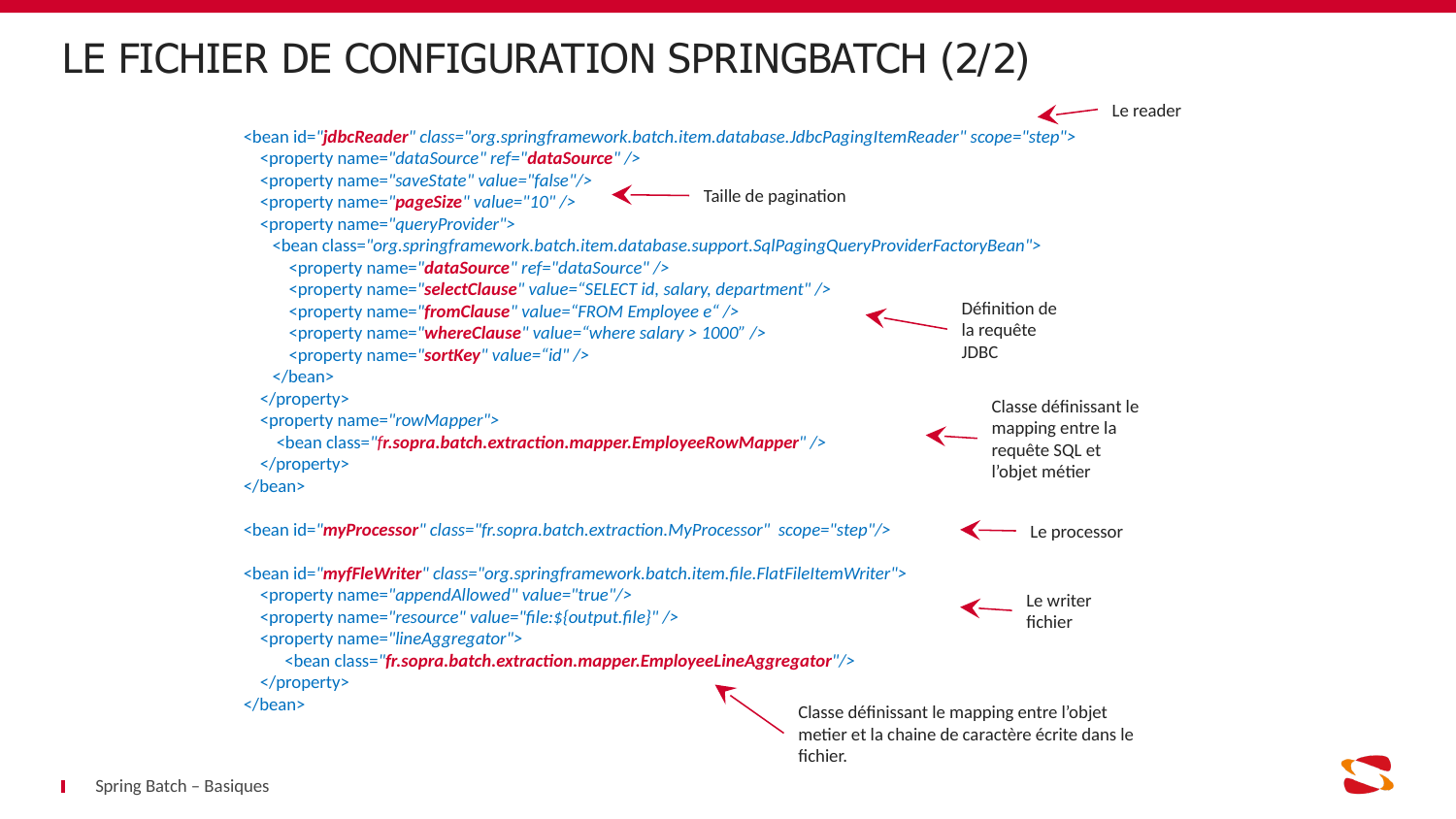

# Le fichier de configuration SpringBatch (2/2)
Le reader
<bean id="jdbcReader" class="org.springframework.batch.item.database.JdbcPagingItemReader" scope="step">
    <property name="dataSource" ref="dataSource" />
    <property name="saveState" value="false"/>
    <property name="pageSize" value="10" />
    <property name="queryProvider">
       <bean class="org.springframework.batch.item.database.support.SqlPagingQueryProviderFactoryBean">
           <property name="dataSource" ref="dataSource" />
           <property name="selectClause" value=“SELECT id, salary, department" />
           <property name="fromClause" value=“FROM Employee e“ />
           <property name="whereClause" value=“where salary > 1000” />
           <property name="sortKey" value=“id" />
       </bean>
    </property>
    <property name="rowMapper">
        <bean class="fr.sopra.batch.extraction.mapper.EmployeeRowMapper" />
    </property>
</bean>

<bean id="myProcessor" class="fr.sopra.batch.extraction.MyProcessor"  scope="step"/>

<bean id="myfFleWriter" class="org.springframework.batch.item.file.FlatFileItemWriter">
    <property name="appendAllowed" value="true"/>
    <property name="resource" value="file:${output.file}" />
    <property name="lineAggregator">
          <bean class="fr.sopra.batch.extraction.mapper.EmployeeLineAggregator"/>
    </property>
</bean>

Taille de pagination
Définition de la requête JDBC
Classe définissant le mapping entre la requête SQL et l’objet métier
Le processor
Le writer fichier
Classe définissant le mapping entre l’objet metier et la chaine de caractère écrite dans le fichier.
Spring Batch – Basiques